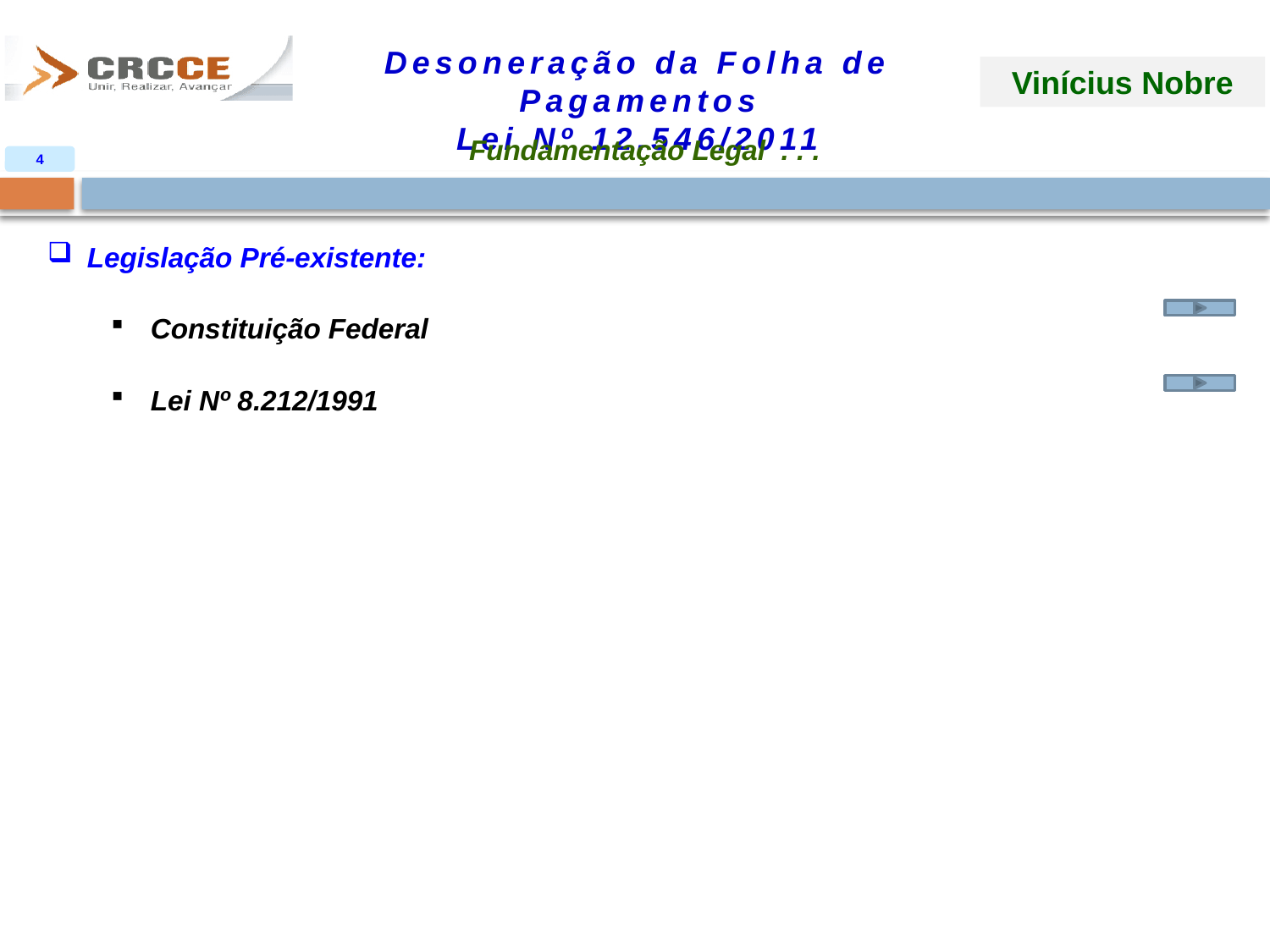

Fundamentação Legal  . . .
4
Legislação Pré-existente:
Constituição Federal
Lei Nº 8.212/1991